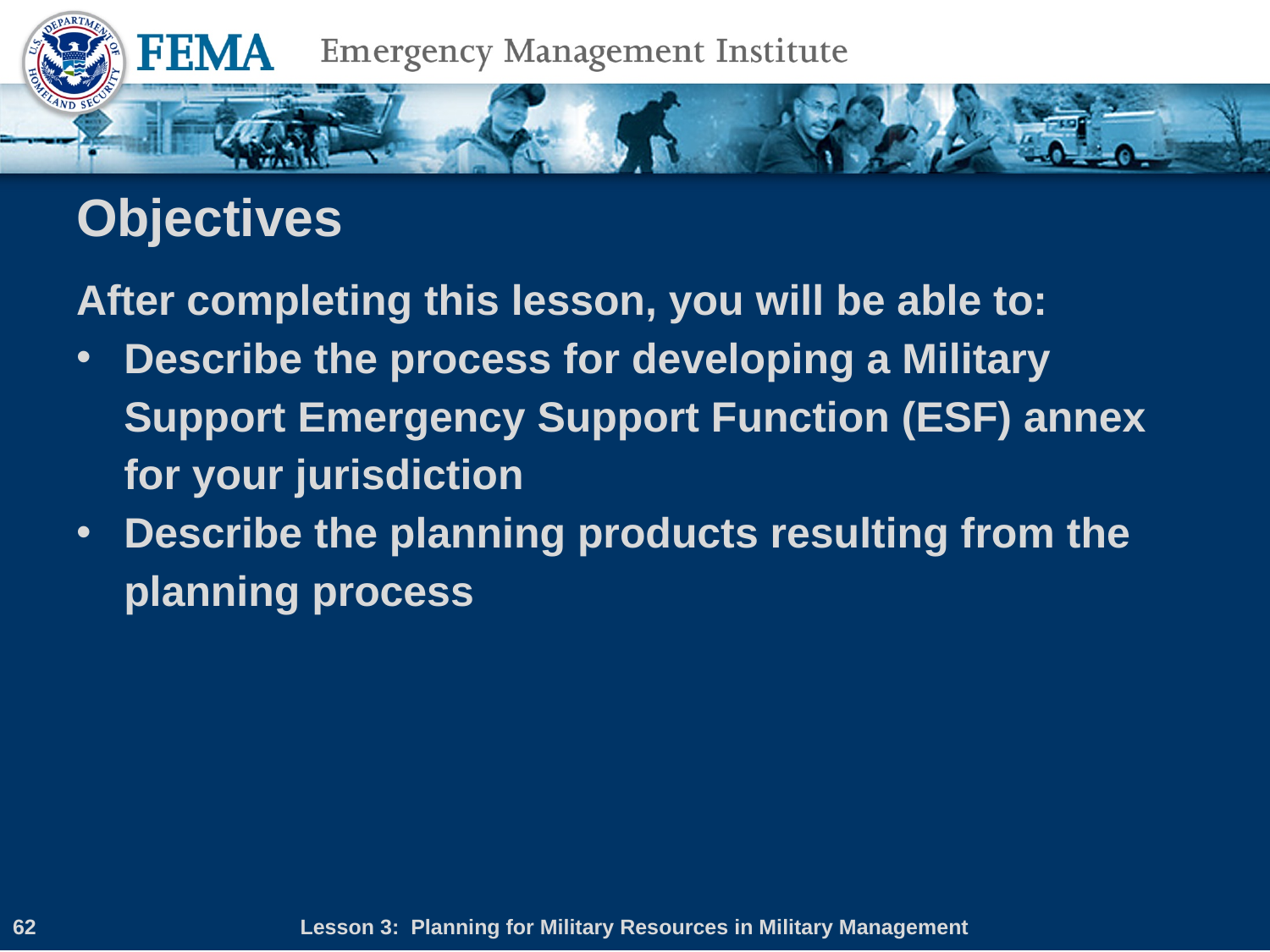

# Objectives
After completing this lesson, you will be able to:
Describe the process for developing a Military
Support Emergency Support Function (ESF) annex
for your jurisdiction
Describe the planning products resulting from the planning process
62
Lesson 3:  Planning for Military Resources in Military Management